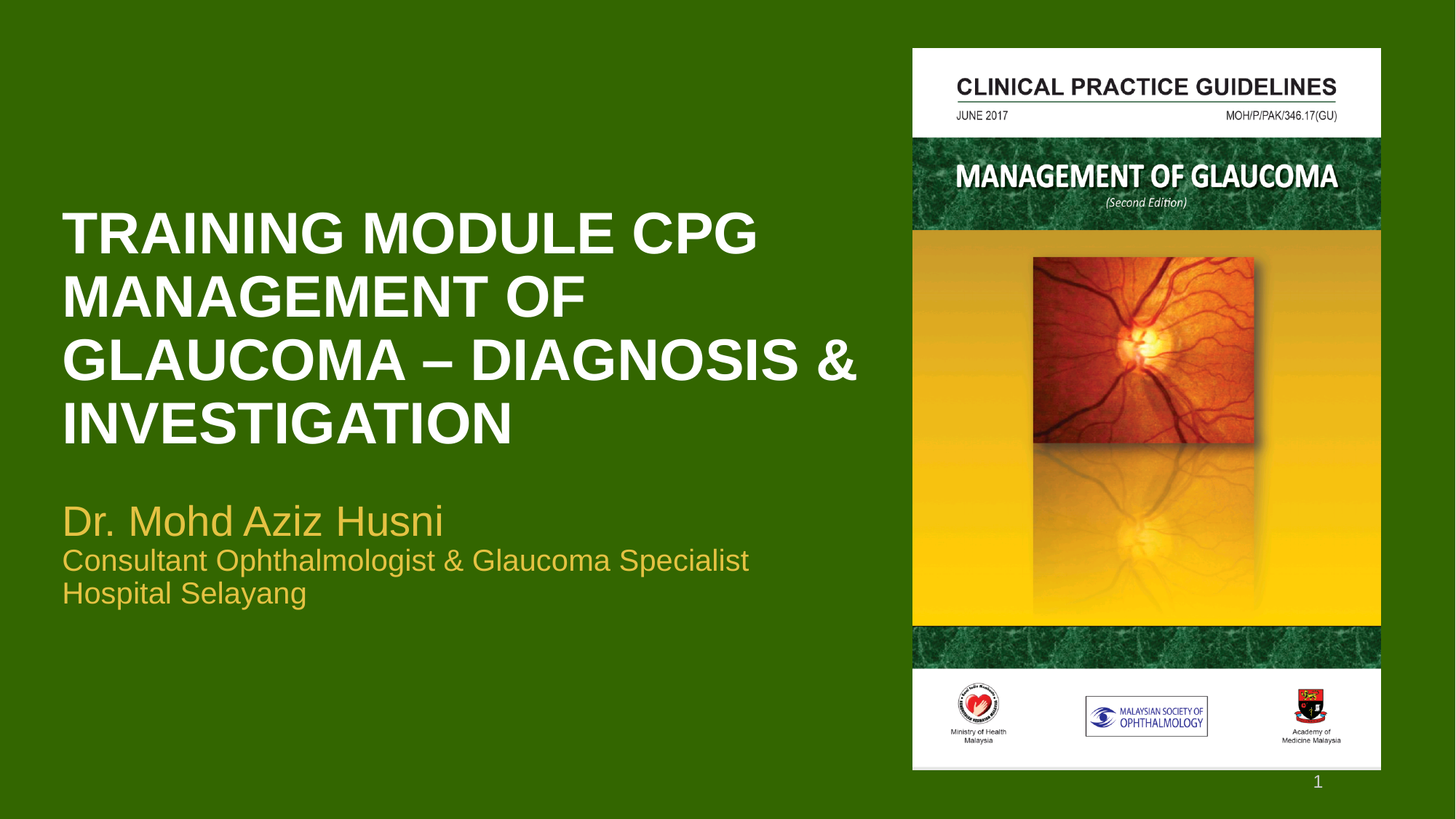

# Training module CPG management of Glaucoma – Diagnosis & Investigation
Dr. Mohd Aziz Husni
Consultant Ophthalmologist & Glaucoma Specialist
Hospital Selayang
1